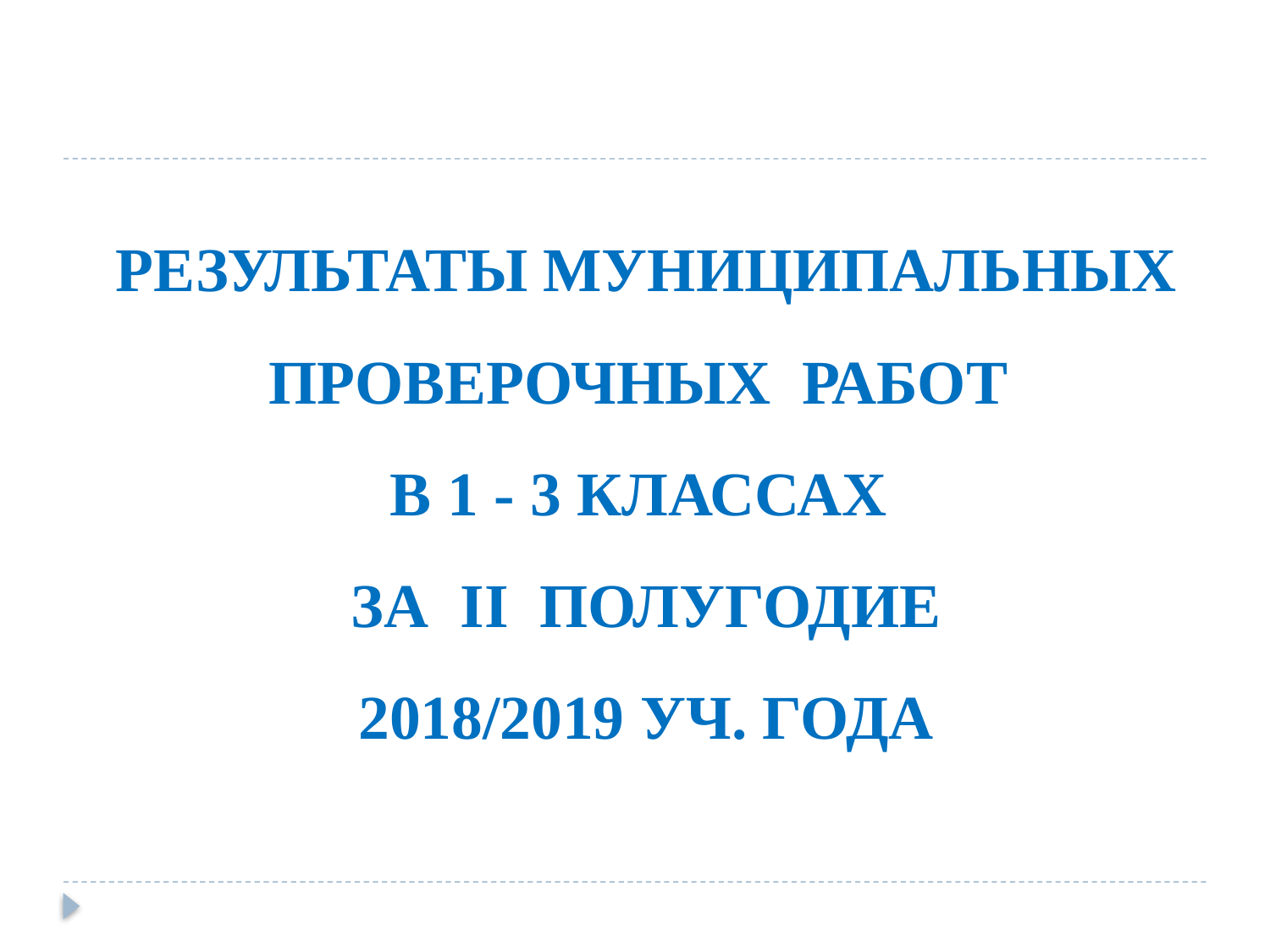

РЕЗУЛЬТАТЫ МУНИЦИПАЛЬНЫХ ПРОВЕРОЧНЫХ  РАБОТ
В 1 - 3 КЛАССАХ
ЗА  II  ПОЛУГОДИЕ
2018/2019 УЧ. ГОДА